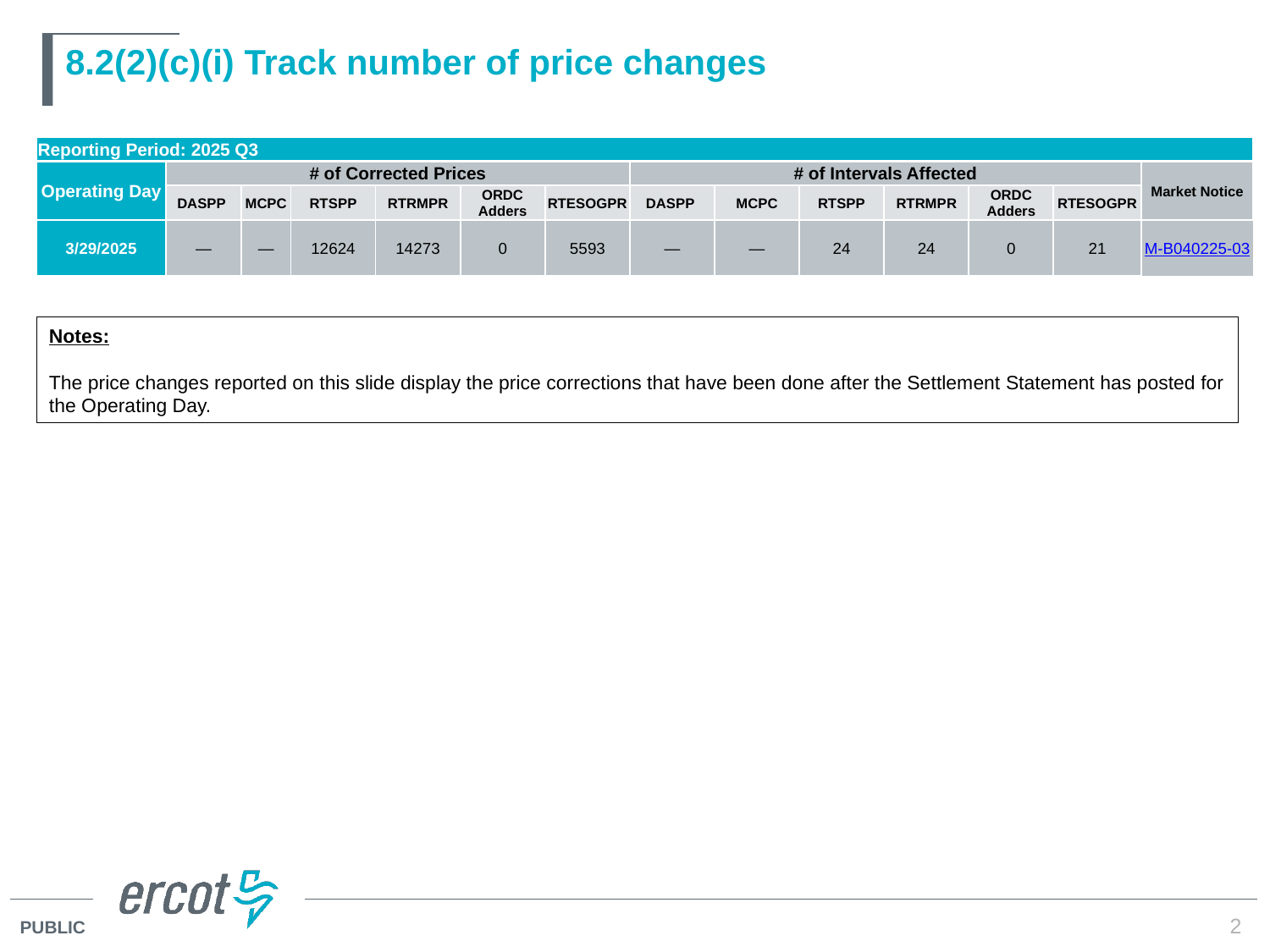

# 8.2(2)(c)(i) Track number of price changes
| Reporting Period: 2025 Q3 |  |  |  |  |  |  |  |  |  |  |  |  |  |
| --- | --- | --- | --- | --- | --- | --- | --- | --- | --- | --- | --- | --- | --- |
| Operating Day | # of Corrected Prices |  |  |  |  |  | # of Intervals Affected |  |  |  |  |  | Market Notice |
|  | DASPP | MCPC | RTSPP | RTRMPR | ORDC Adders | RTESOGPR | DASPP | MCPC | RTSPP | RTRMPR | ORDC Adders | RTESOGPR |  |
| 3/29/2025 | — | — | 12624 | 14273 | 0 | 5593 | — | — | 24 | 24 | 0 | 21 | M-B040225-03 |
Notes:

The price changes reported on this slide display the price corrections that have been done after the Settlement Statement has posted for the Operating Day.
2